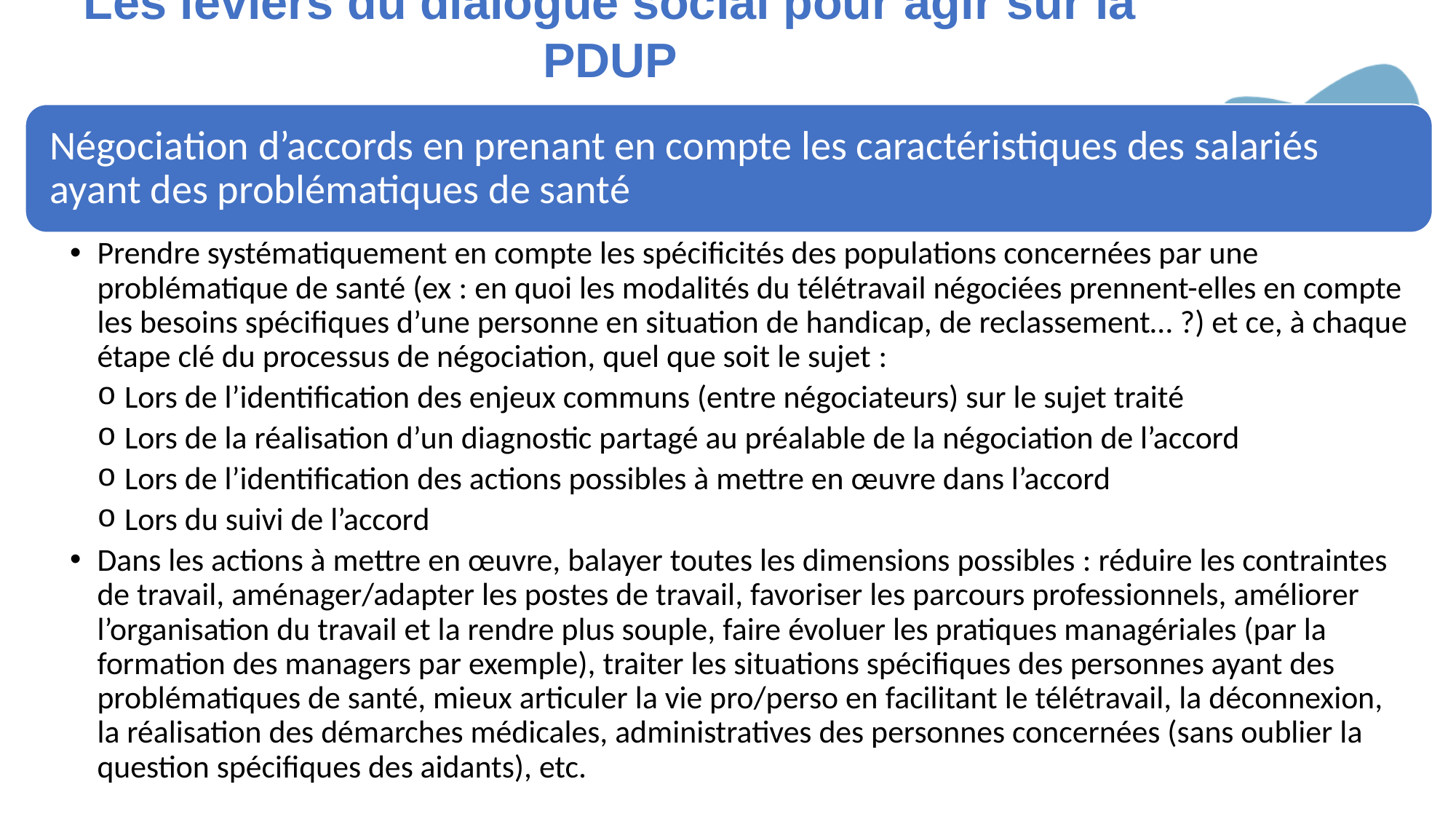

# Les leviers du dialogue social pour agir sur la PDUP
Négociation d’accords en prenant en compte les caractéristiques des salariés ayant des problématiques de santé
Prendre systématiquement en compte les spécificités des populations concernées par une problématique de santé (ex : en quoi les modalités du télétravail négociées prennent-elles en compte les besoins spécifiques d’une personne en situation de handicap, de reclassement… ?) et ce, à chaque étape clé du processus de négociation, quel que soit le sujet :
Lors de l’identification des enjeux communs (entre négociateurs) sur le sujet traité
Lors de la réalisation d’un diagnostic partagé au préalable de la négociation de l’accord
Lors de l’identification des actions possibles à mettre en œuvre dans l’accord
Lors du suivi de l’accord
Dans les actions à mettre en œuvre, balayer toutes les dimensions possibles : réduire les contraintes de travail, aménager/adapter les postes de travail, favoriser les parcours professionnels, améliorer l’organisation du travail et la rendre plus souple, faire évoluer les pratiques managériales (par la formation des managers par exemple), traiter les situations spécifiques des personnes ayant des problématiques de santé, mieux articuler la vie pro/perso en facilitant le télétravail, la déconnexion, la réalisation des démarches médicales, administratives des personnes concernées (sans oublier la question spécifiques des aidants), etc.